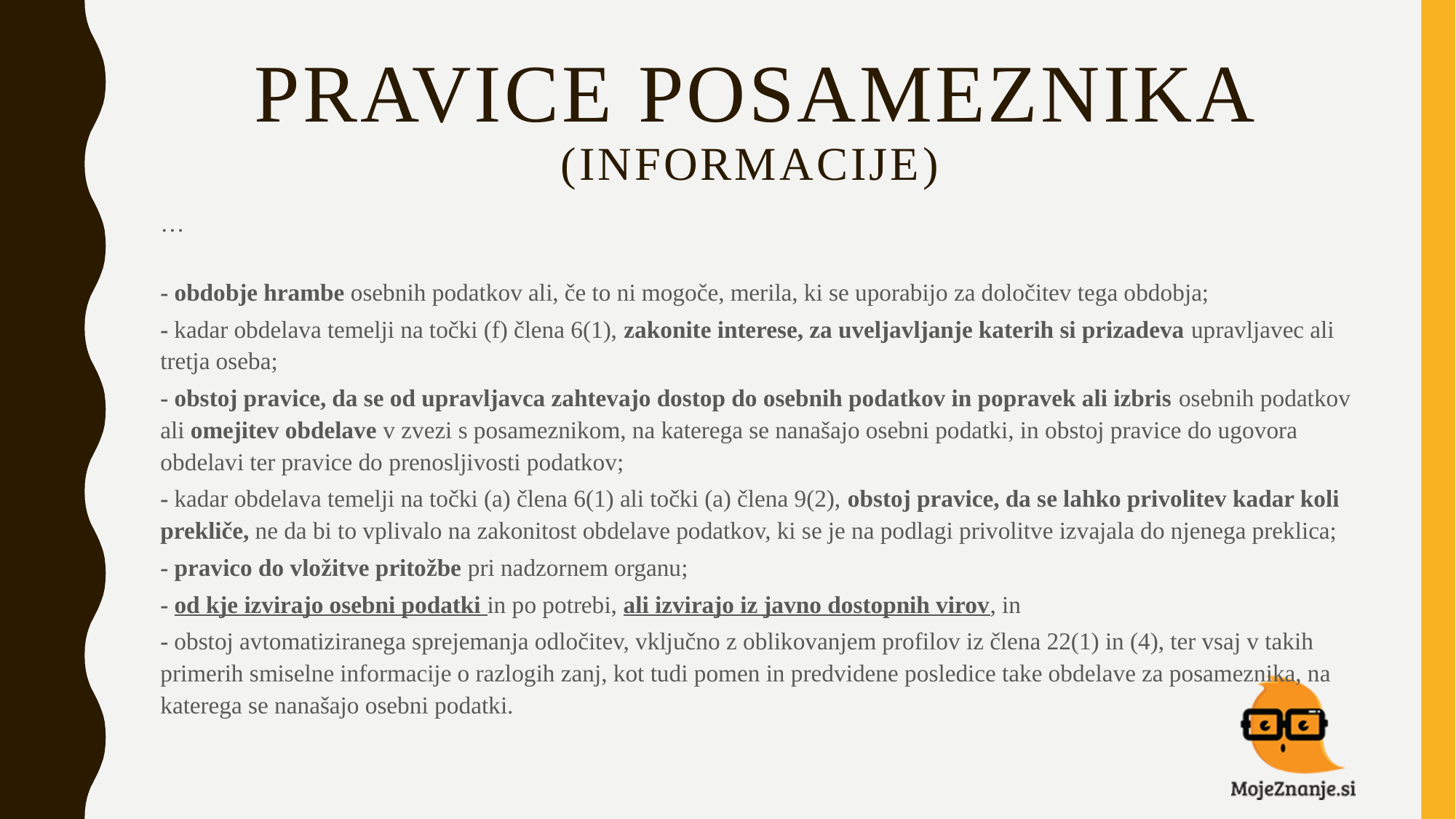

# Pravice posameznika (Informacije)
…
- obdobje hrambe osebnih podatkov ali, če to ni mogoče, merila, ki se uporabijo za določitev tega obdobja;
- kadar obdelava temelji na točki (f) člena 6(1), zakonite interese, za uveljavljanje katerih si prizadeva upravljavec ali tretja oseba;
- obstoj pravice, da se od upravljavca zahtevajo dostop do osebnih podatkov in popravek ali izbris osebnih podatkov ali omejitev obdelave v zvezi s posameznikom, na katerega se nanašajo osebni podatki, in obstoj pravice do ugovora obdelavi ter pravice do prenosljivosti podatkov;
- kadar obdelava temelji na točki (a) člena 6(1) ali točki (a) člena 9(2), obstoj pravice, da se lahko privolitev kadar koli prekliče, ne da bi to vplivalo na zakonitost obdelave podatkov, ki se je na podlagi privolitve izvajala do njenega preklica;
- pravico do vložitve pritožbe pri nadzornem organu;
- od kje izvirajo osebni podatki in po potrebi, ali izvirajo iz javno dostopnih virov, in
- obstoj avtomatiziranega sprejemanja odločitev, vključno z oblikovanjem profilov iz člena 22(1) in (4), ter vsaj v takih primerih smiselne informacije o razlogih zanj, kot tudi pomen in predvidene posledice take obdelave za posameznika, na katerega se nanašajo osebni podatki.